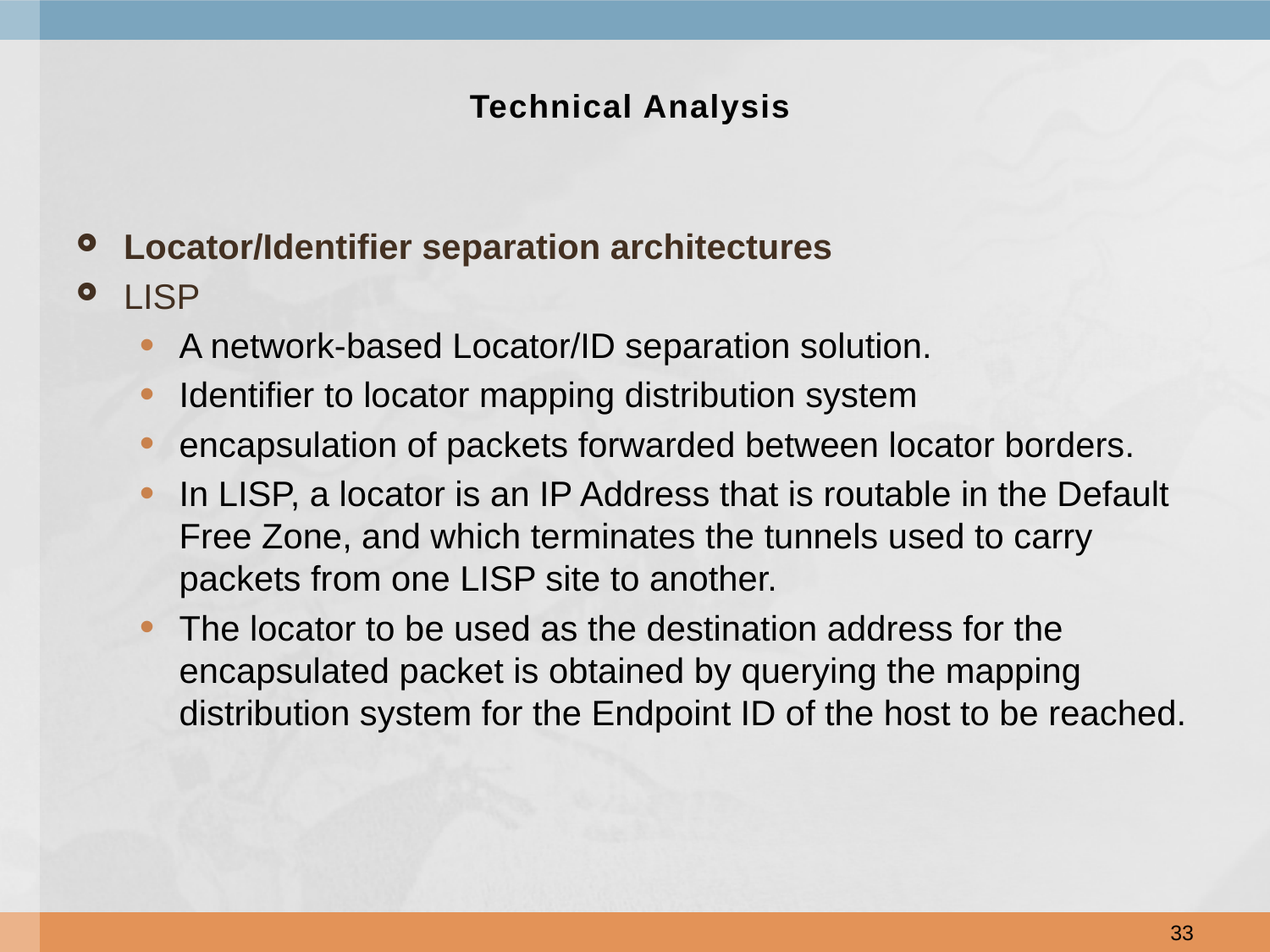

# Technical Analysis
Locator/Identifier separation architectures
LISP
A network-based Locator/ID separation solution.
Identifier to locator mapping distribution system
encapsulation of packets forwarded between locator borders.
In LISP, a locator is an IP Address that is routable in the Default Free Zone, and which terminates the tunnels used to carry packets from one LISP site to another.
The locator to be used as the destination address for the encapsulated packet is obtained by querying the mapping distribution system for the Endpoint ID of the host to be reached.
33